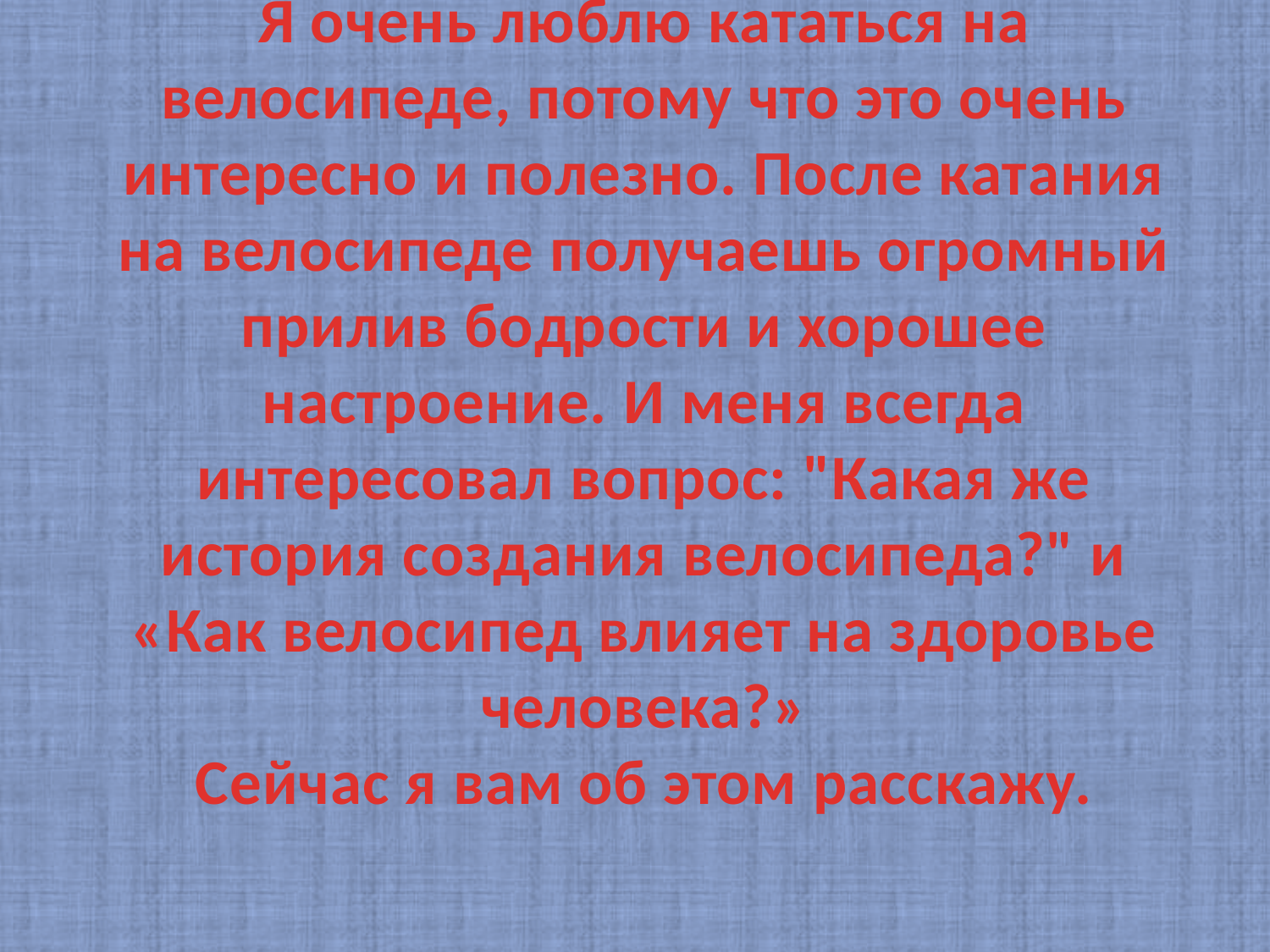

# Я очень люблю кататься на велосипеде, потому что это очень интересно и полезно. После катания на велосипеде получаешь огромный прилив бодрости и хорошее настроение. И меня всегда интересовал вопрос: "Какая же история создания велосипеда?" и «Как велосипед влияет на здоровье человека?» Сейчас я вам об этом расскажу.